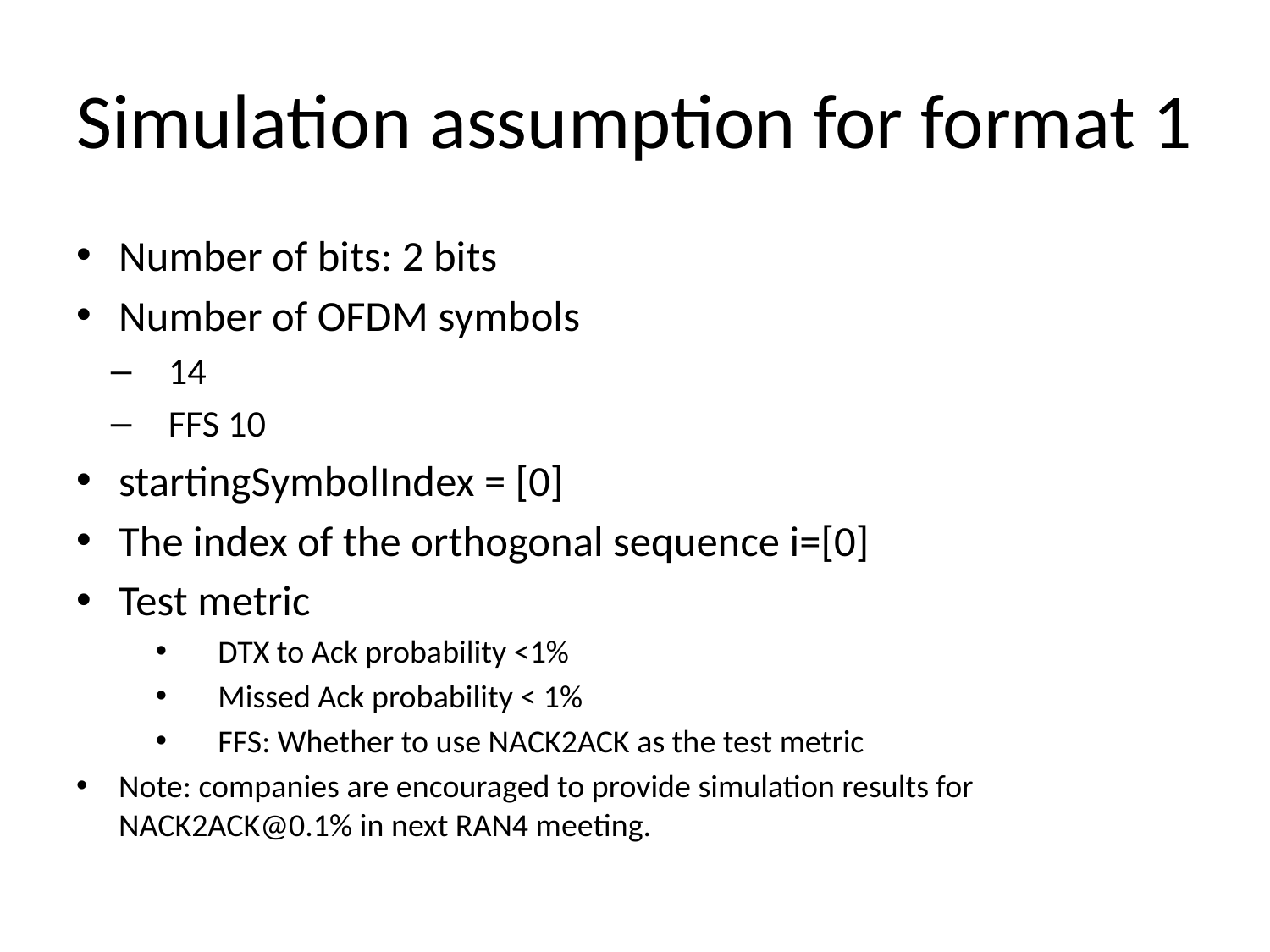

# Simulation assumption for format 1
Number of bits: 2 bits
Number of OFDM symbols
14
FFS 10
startingSymbolIndex = [0]
The index of the orthogonal sequence i=[0]
Test metric
DTX to Ack probability <1%
Missed Ack probability < 1%
FFS: Whether to use NACK2ACK as the test metric
Note: companies are encouraged to provide simulation results for NACK2ACK@0.1% in next RAN4 meeting.